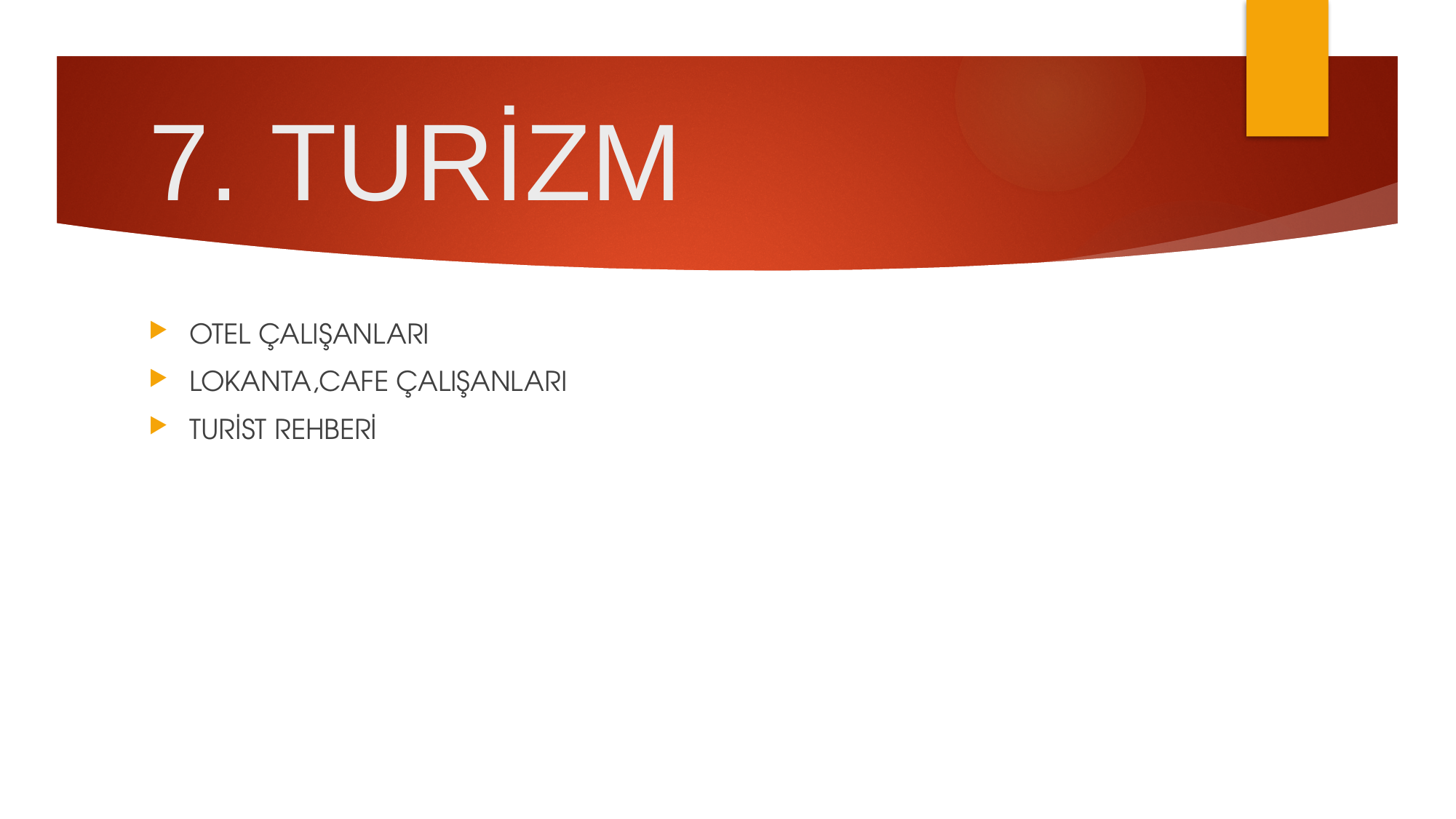

# 7. TURİZM
OTEL ÇALIŞANLARI
LOKANTA,CAFE ÇALIŞANLARI
TURİST REHBERİ